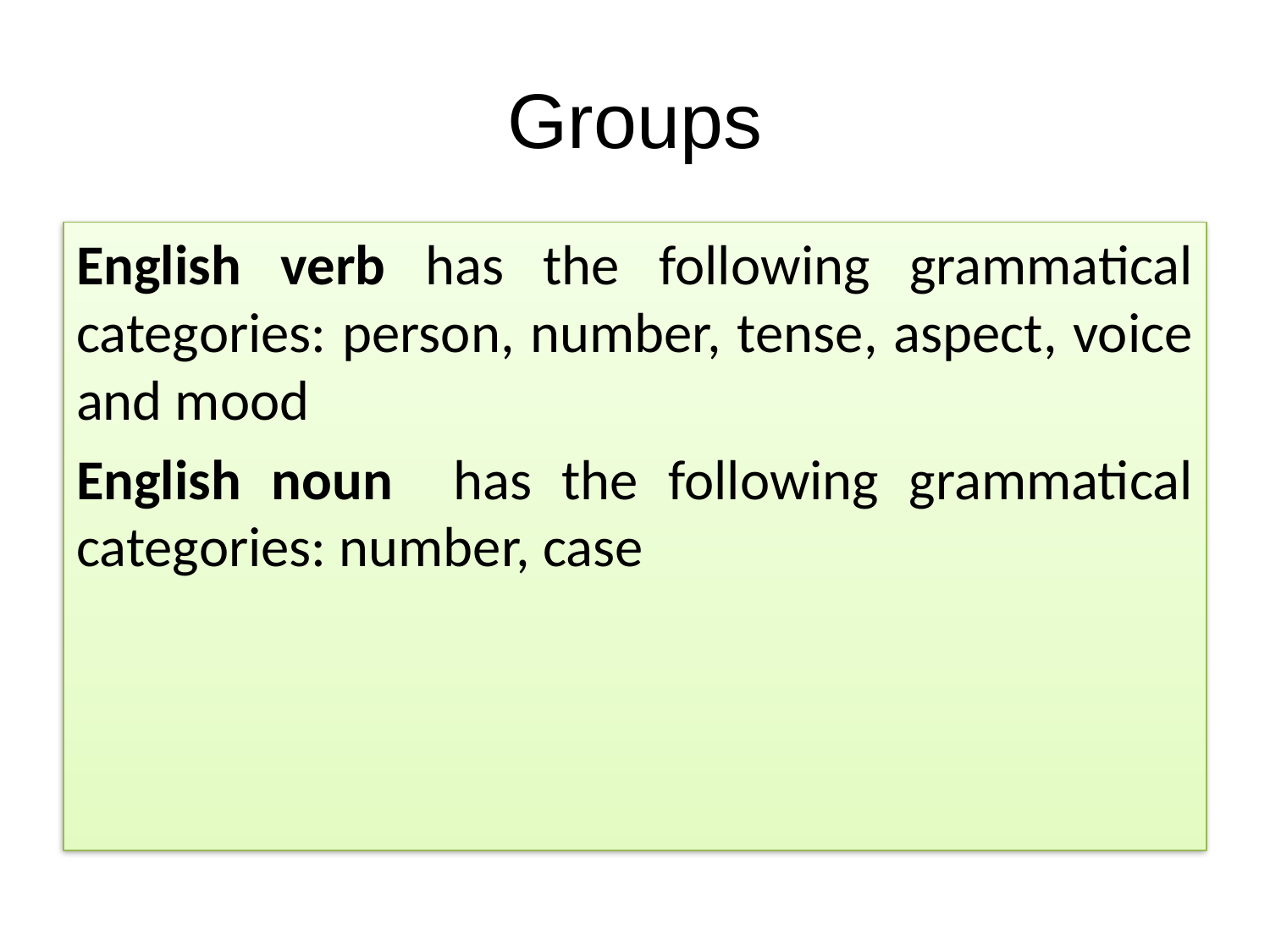

# Groups
English verb has the following grammatical categories: person, number, tense, aspect, voice and mood
English noun  has the following grammatical categories: number, case